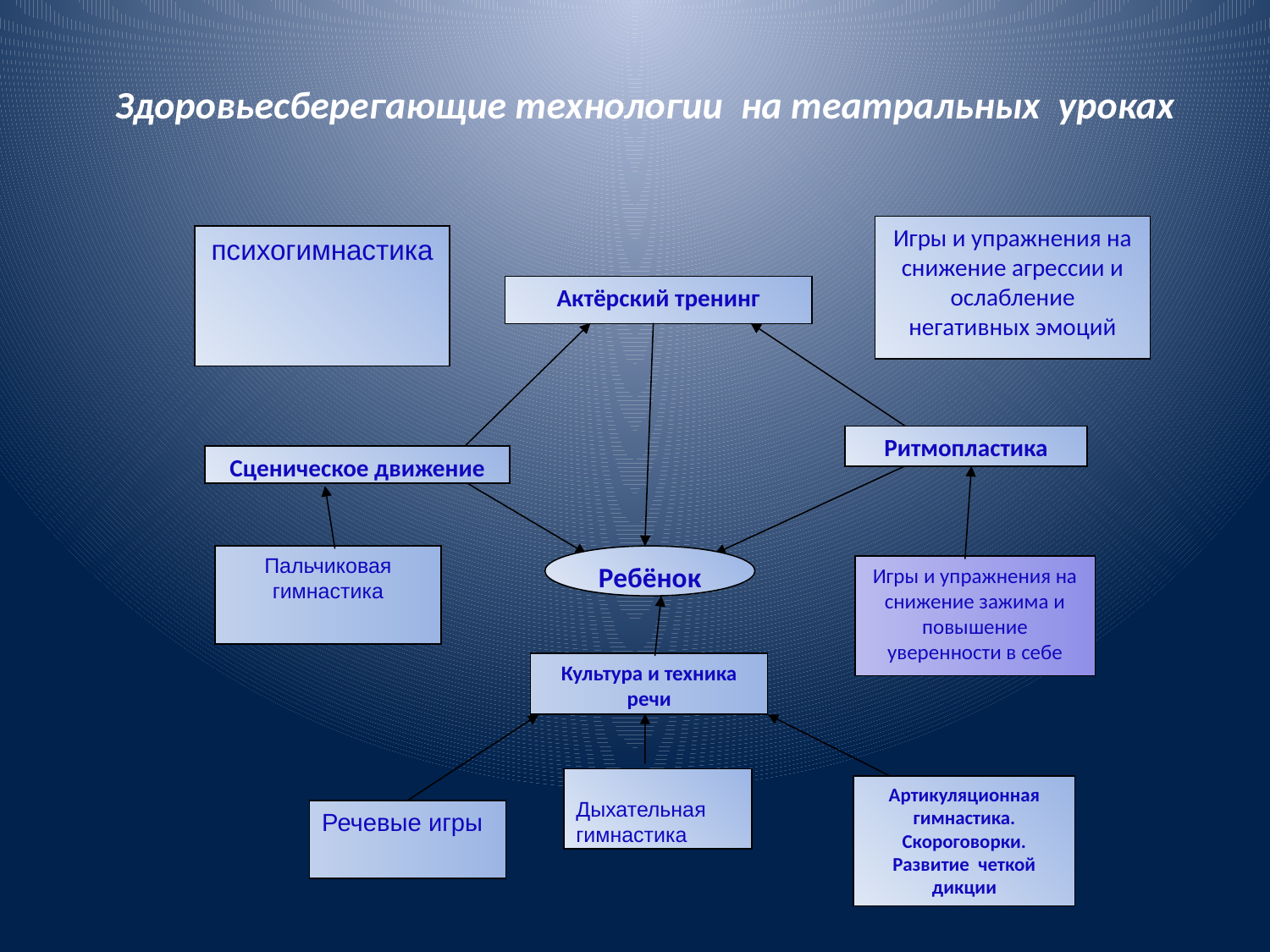

# Здоровьесберегающие технологии  на театральных  уроках

Игры и упражнения на снижение агрессии и ослабление негативных эмоций
психогимнастика
Актёрский тренинг

Ритмопластика
Сценическое движение

Пальчиковая гимнастика
Игры и упражнения на снижение зажима и повышение уверенности в себе

Культура и техника речи

Речевые игры
Ребёнок

Дыхательная гимнастика
Артикуляционная гимнастика.
Скороговорки.
Развитие  четкой дикции